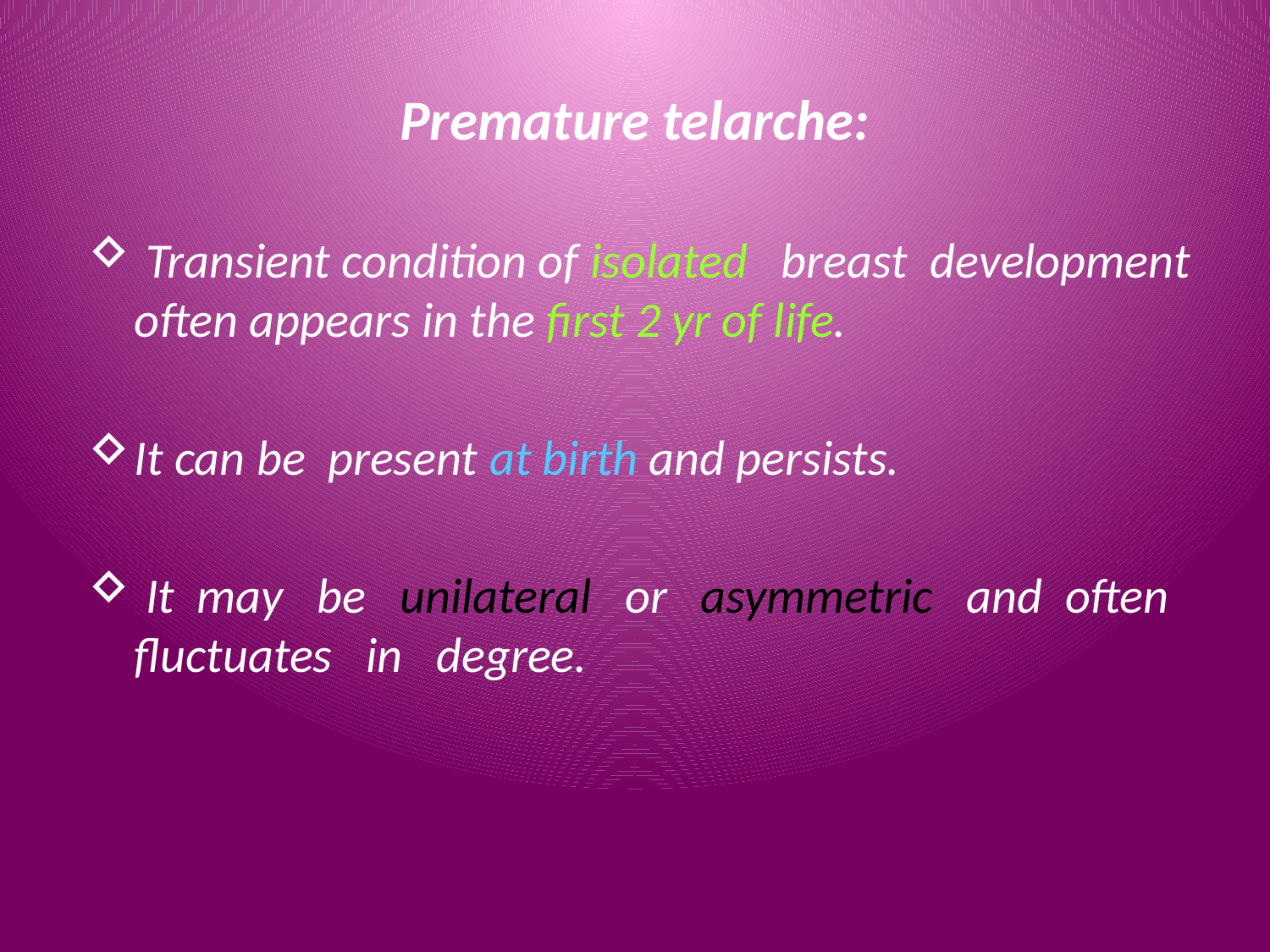

# Premature telarche:
 Transient condition of isolated   breast  development  often appears in the first 2 yr of life.

It can be  present at birth and persists.

 It  may   be   unilateral   or   asymmetric   and  often fluctuates   in   degree.